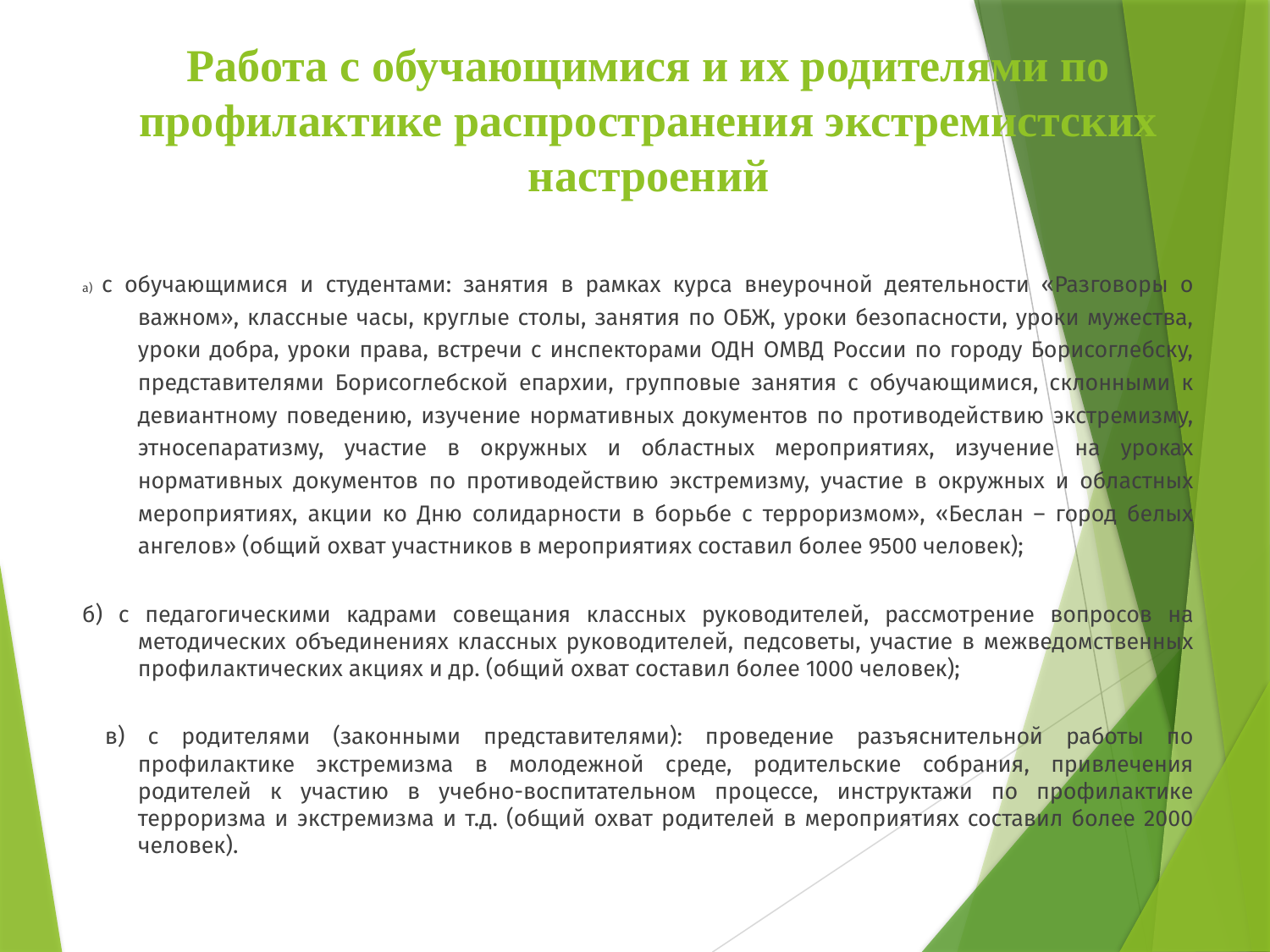

# Работа с обучающимися и их родителями по профилактике распространения экстремистских настроений
а) с обучающимися и студентами: занятия в рамках курса внеурочной деятельности «Разговоры о важном», классные часы, круглые столы, занятия по ОБЖ, уроки безопасности, уроки мужества, уроки добра, уроки права, встречи с инспекторами ОДН ОМВД России по городу Борисоглебску, представителями Борисоглебской епархии, групповые занятия с обучающимися, склонными к девиантному поведению, изучение нормативных документов по противодействию экстремизму, этносепаратизму, участие в окружных и областных мероприятиях, изучение на уроках нормативных документов по противодействию экстремизму, участие в окружных и областных мероприятиях, акции ко Дню солидарности в борьбе с терроризмом», «Беслан – город белых ангелов» (общий охват участников в мероприятиях составил более 9500 человек);

б) с педагогическими кадрами совещания классных руководителей, рассмотрение вопросов на методических объединениях классных руководителей, педсоветы, участие в межведомственных профилактических акциях и др. (общий охват составил более 1000 человек);

 в) с родителями (законными представителями): проведение разъяснительной работы по профилактике экстремизма в молодежной среде, родительские собрания, привлечения родителей к участию в учебно-воспитательном процессе, инструктажи по профилактике терроризма и экстремизма и т.д. (общий охват родителей в мероприятиях составил более 2000 человек).